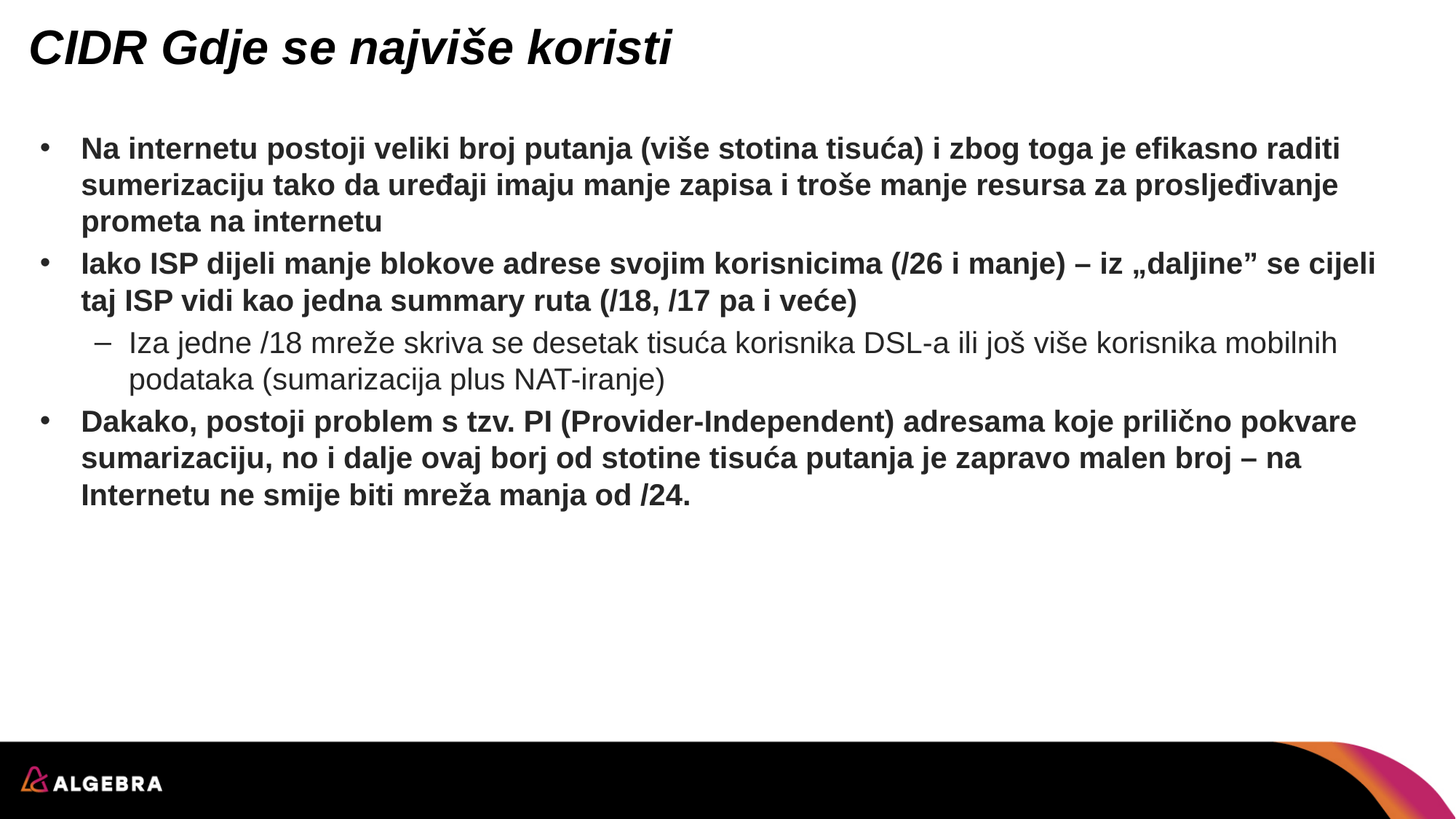

# CIDR Gdje se najviše koristi
Na internetu postoji veliki broj putanja (više stotina tisuća) i zbog toga je efikasno raditi sumerizaciju tako da uređaji imaju manje zapisa i troše manje resursa za prosljeđivanje prometa na internetu
Iako ISP dijeli manje blokove adrese svojim korisnicima (/26 i manje) – iz „daljine” se cijeli taj ISP vidi kao jedna summary ruta (/18, /17 pa i veće)
Iza jedne /18 mreže skriva se desetak tisuća korisnika DSL-a ili još više korisnika mobilnih podataka (sumarizacija plus NAT-iranje)
Dakako, postoji problem s tzv. PI (Provider-Independent) adresama koje prilično pokvare sumarizaciju, no i dalje ovaj borj od stotine tisuća putanja je zapravo malen broj – na Internetu ne smije biti mreža manja od /24.